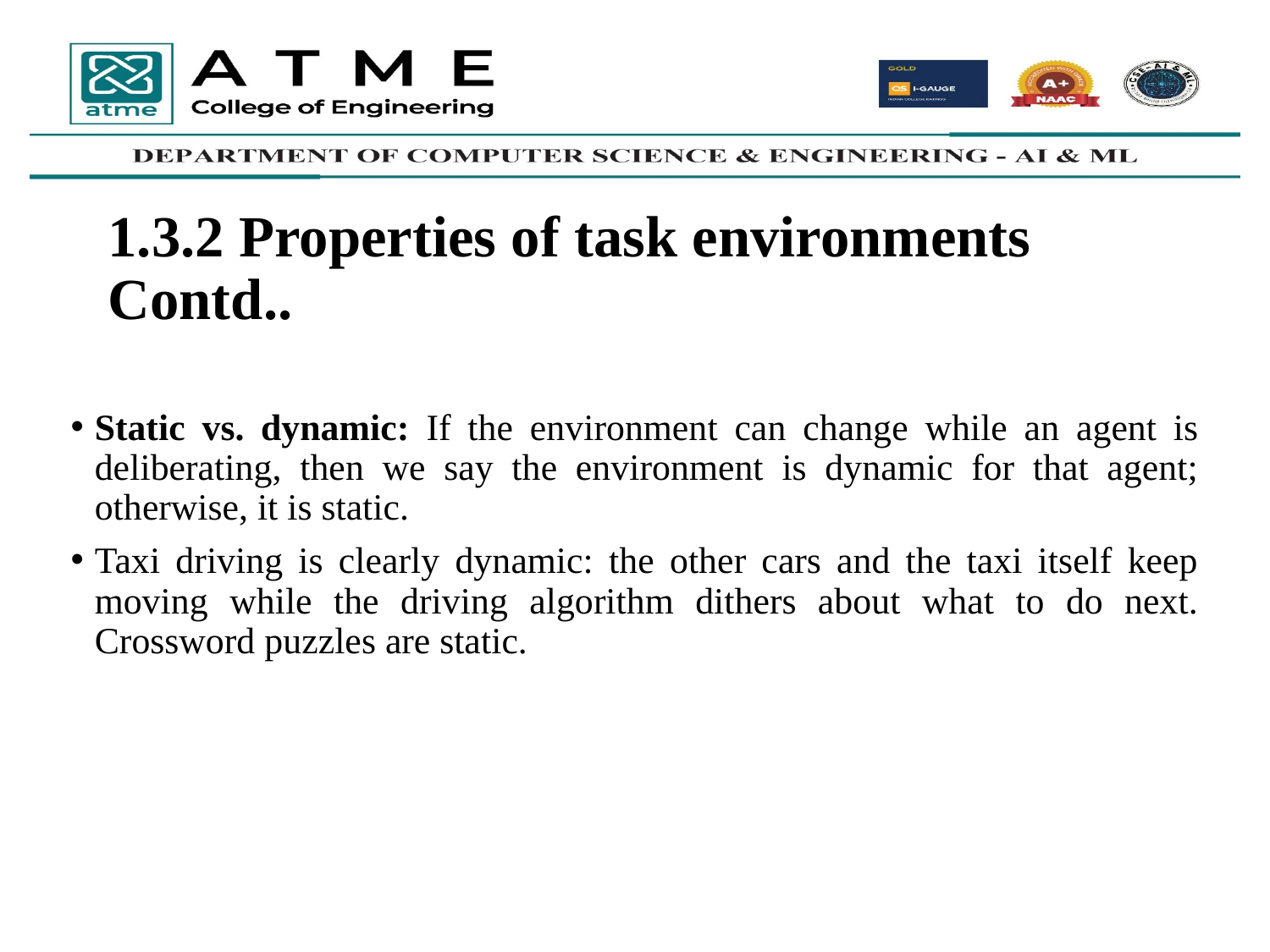

# 1.3.2 Properties of task environments Contd..
Static vs. dynamic: If the environment can change while an agent is deliberating, then we say the environment is dynamic for that agent; otherwise, it is static.
Taxi driving is clearly dynamic: the other cars and the taxi itself keep moving while the driving algorithm dithers about what to do next. Crossword puzzles are static.